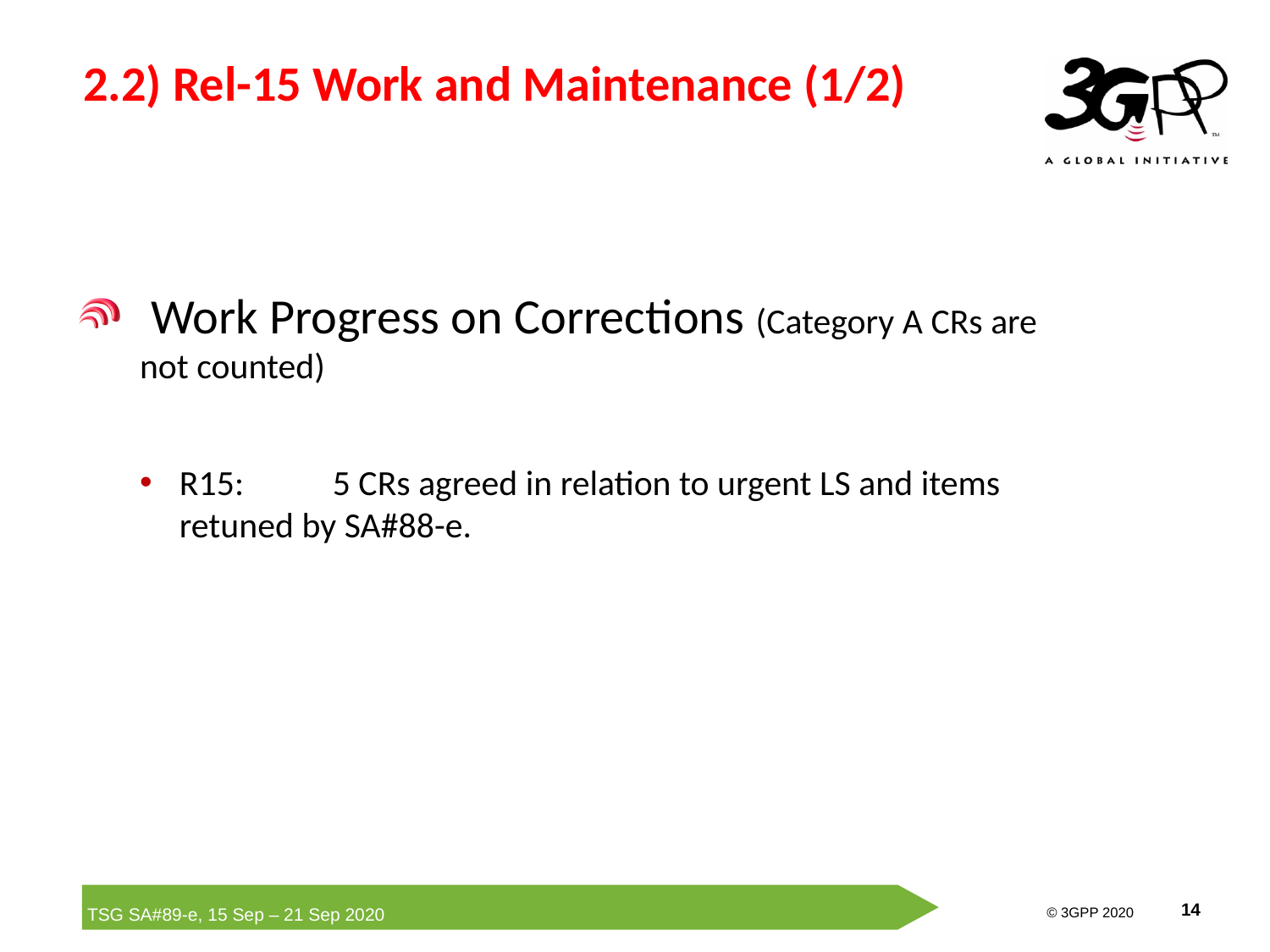

# 2.2) Rel-15 Work and Maintenance (1/2)
 Work Progress on Corrections (Category A CRs are not counted)

R15:           5 CRs agreed in relation to urgent LS and items retuned by SA#88-e.